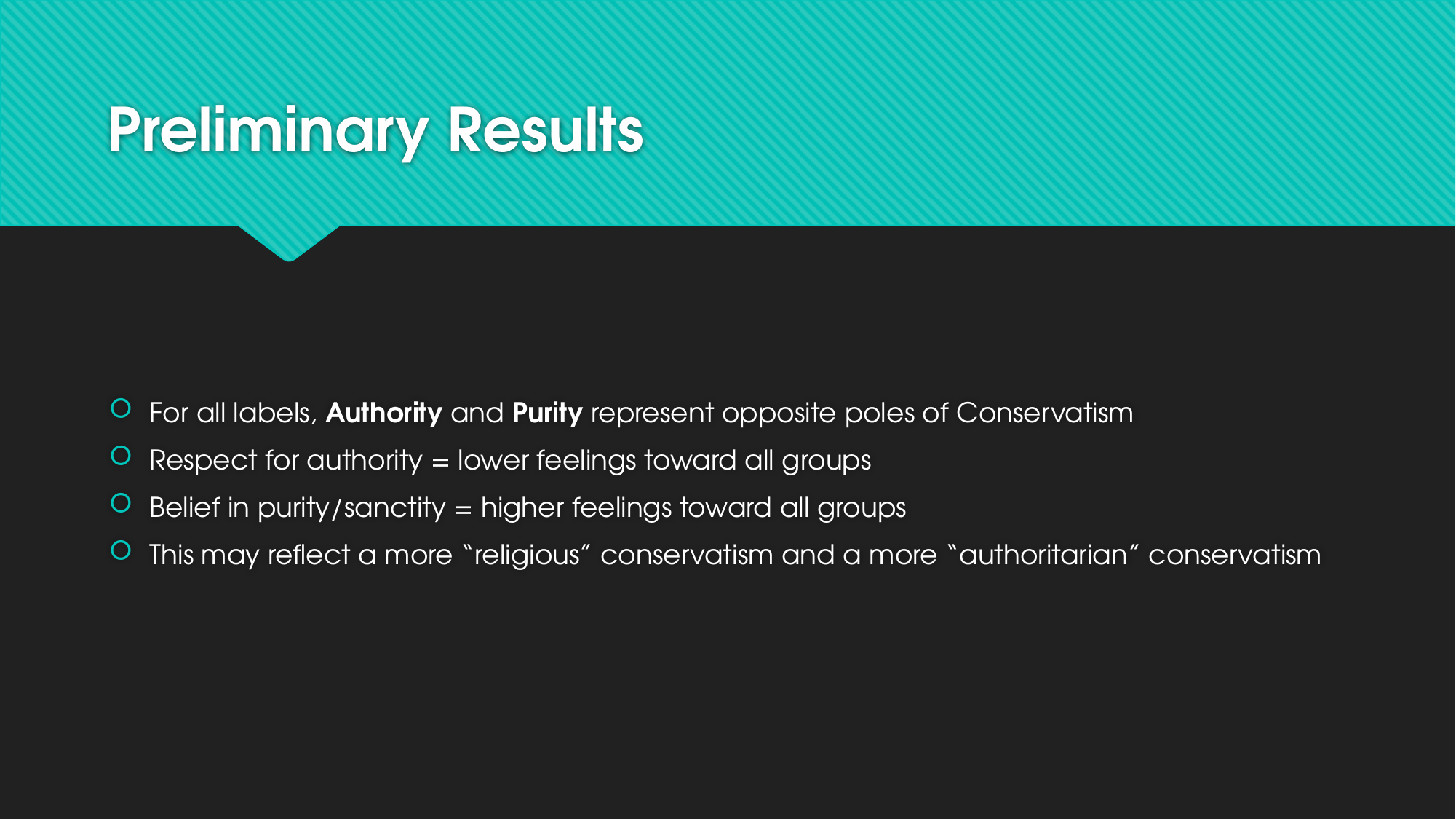

# Preliminary Results
For all labels, Authority and Purity represent opposite poles of Conservatism
Respect for authority = lower feelings toward all groups
Belief in purity/sanctity = higher feelings toward all groups
This may reflect a more “religious” conservatism and a more “authoritarian” conservatism